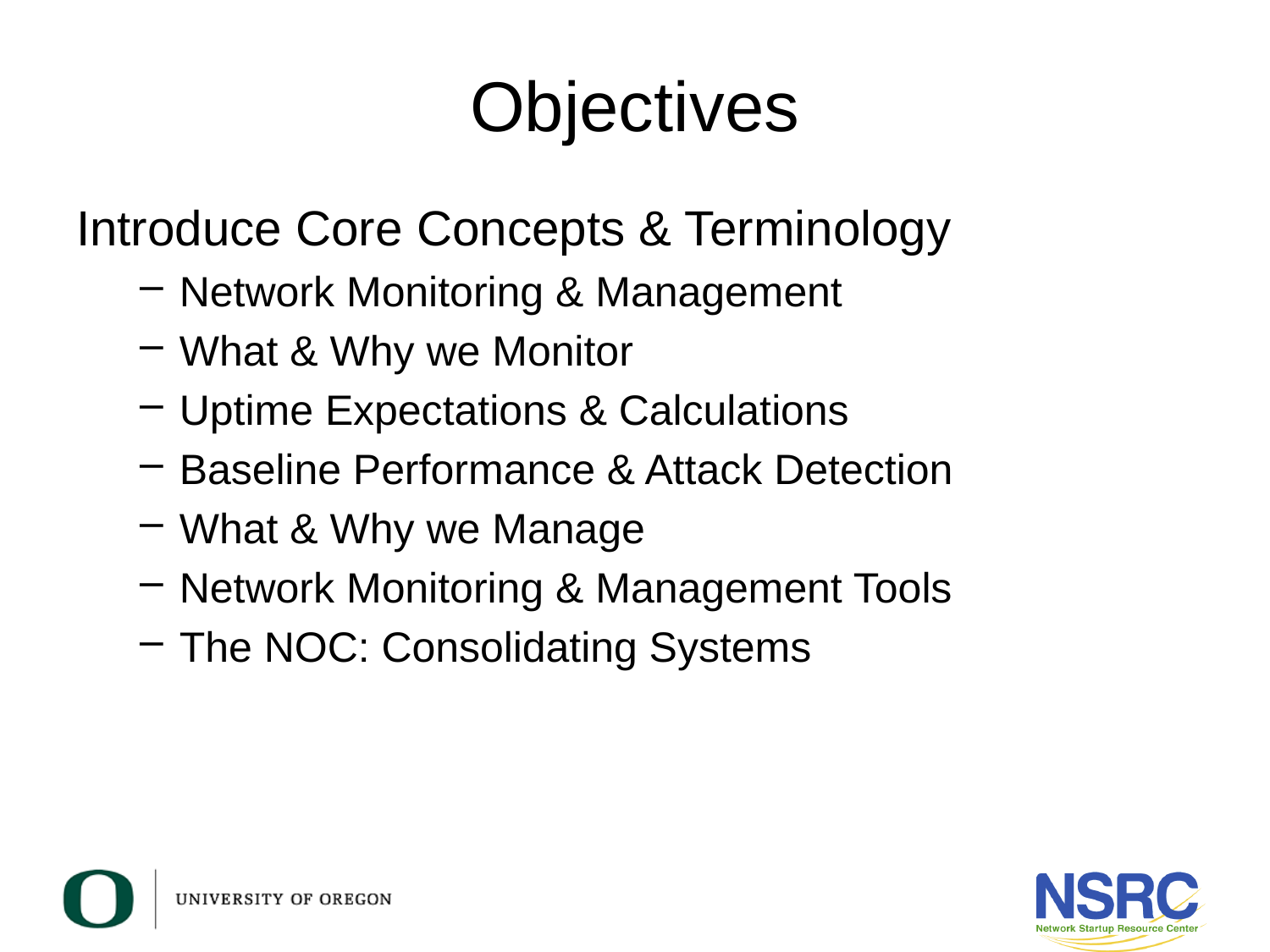

# Objectives
Introduce Core Concepts & Terminology
Network Monitoring & Management
What & Why we Monitor
Uptime Expectations & Calculations
Baseline Performance & Attack Detection
What & Why we Manage
Network Monitoring & Management Tools
The NOC: Consolidating Systems